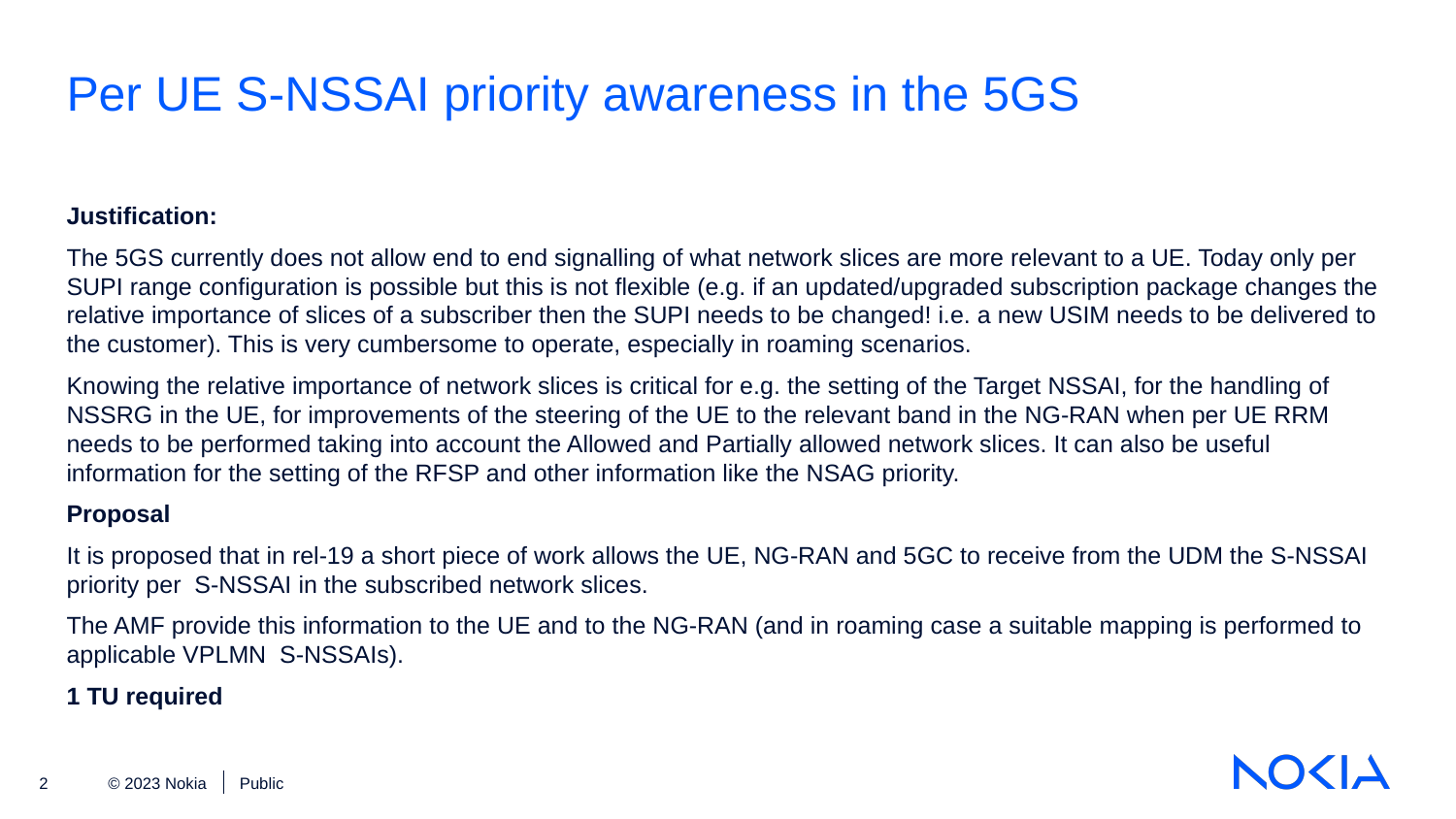

Per UE S-NSSAI priority awareness in the 5GS

Justification:
The 5GS currently does not allow end to end signalling of what network slices are more relevant to a UE. Today only per SUPI range configuration is possible but this is not flexible (e.g. if an updated/upgraded subscription package changes the relative importance of slices of a subscriber then the SUPI needs to be changed! i.e. a new USIM needs to be delivered to the customer). This is very cumbersome to operate, especially in roaming scenarios.
Knowing the relative importance of network slices is critical for e.g. the setting of the Target NSSAI, for the handling of NSSRG in the UE, for improvements of the steering of the UE to the relevant band in the NG-RAN when per UE RRM needs to be performed taking into account the Allowed and Partially allowed network slices. It can also be useful information for the setting of the RFSP and other information like the NSAG priority.
Proposal
It is proposed that in rel-19 a short piece of work allows the UE, NG-RAN and 5GC to receive from the UDM the S-NSSAI priority per  S-NSSAI in the subscribed network slices.
The AMF provide this information to the UE and to the NG-RAN (and in roaming case a suitable mapping is performed to applicable VPLMN  S-NSSAIs).
1 TU required
Public